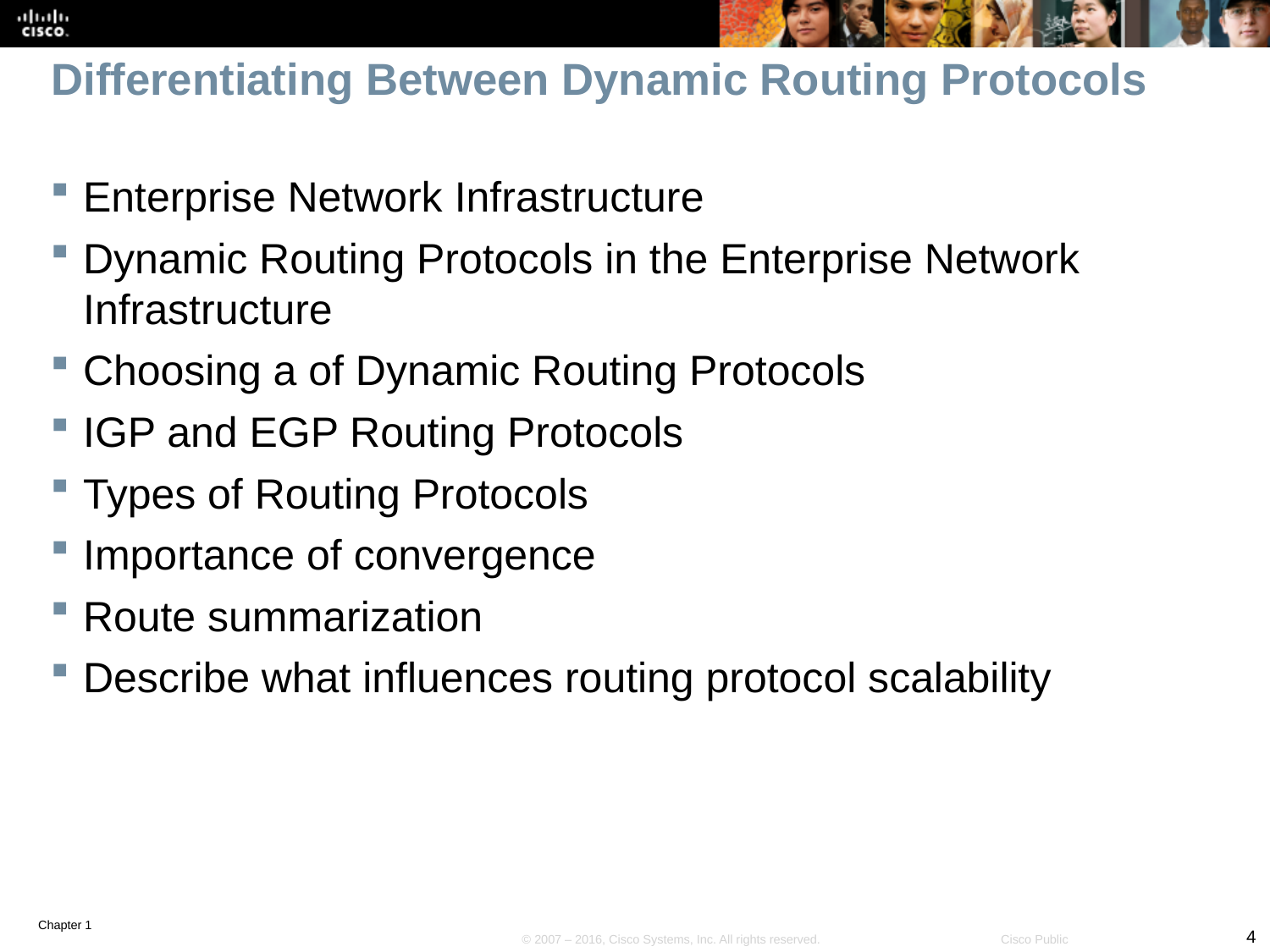

# Differentiating Between Dynamic Routing Protocols
Enterprise Network Infrastructure
Dynamic Routing Protocols in the Enterprise Network Infrastructure
Choosing a of Dynamic Routing Protocols
IGP and EGP Routing Protocols
Types of Routing Protocols
Importance of convergence
Route summarization
Describe what influences routing protocol scalability